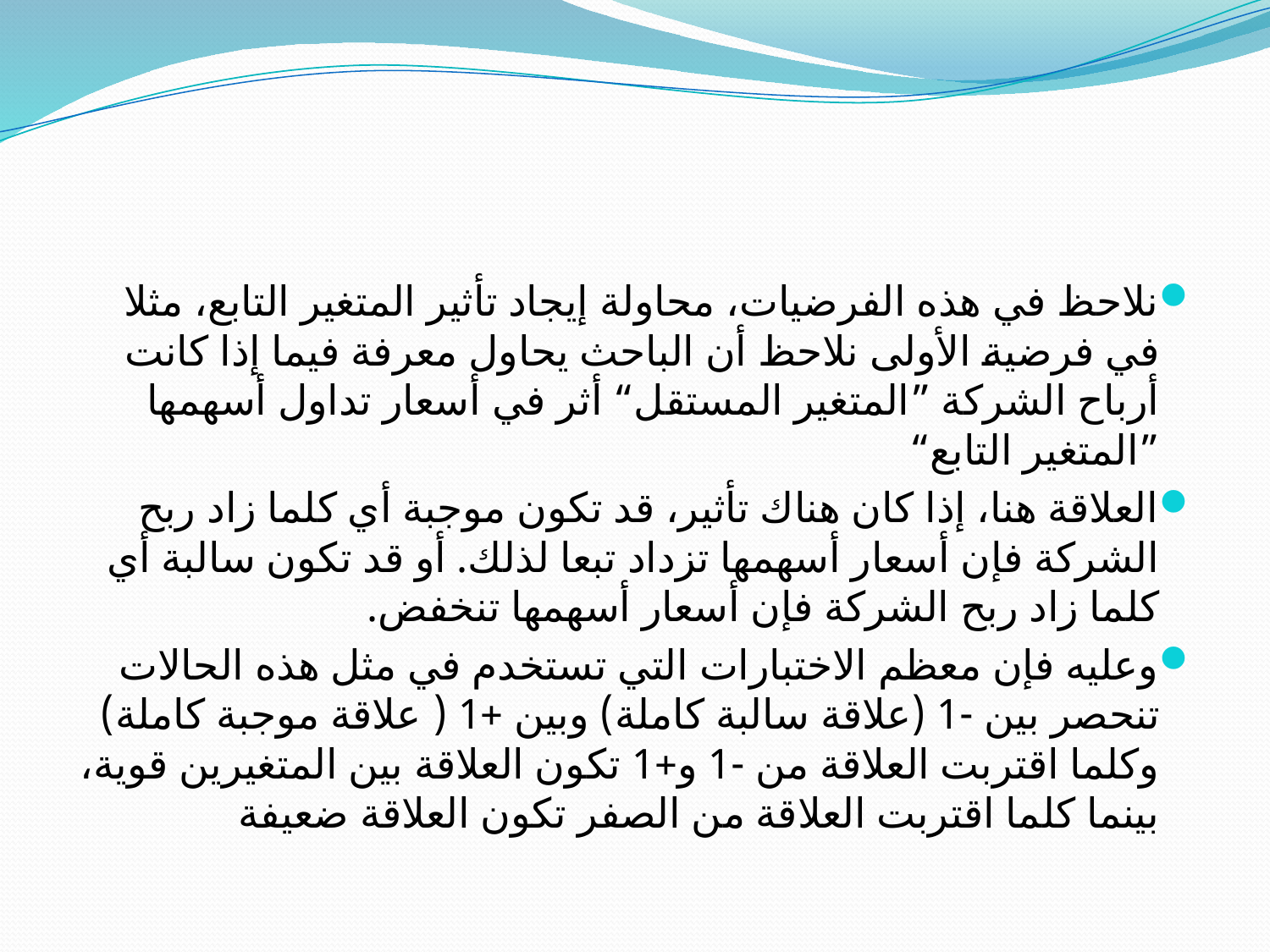

#
نلاحظ في هذه الفرضيات، محاولة إيجاد تأثير المتغير التابع، مثلا في فرضية الأولى نلاحظ أن الباحث يحاول معرفة فيما إذا كانت أرباح الشركة ”المتغير المستقل“ أثر في أسعار تداول أسهمها ”المتغير التابع“
العلاقة هنا، إذا كان هناك تأثير، قد تكون موجبة أي كلما زاد ربح الشركة فإن أسعار أسهمها تزداد تبعا لذلك. أو قد تكون سالبة أي كلما زاد ربح الشركة فإن أسعار أسهمها تنخفض.
وعليه فإن معظم الاختبارات التي تستخدم في مثل هذه الحالات تنحصر بين -1 (علاقة سالبة كاملة) وبين +1 ( علاقة موجبة كاملة) وكلما اقتربت العلاقة من -1 و+1 تكون العلاقة بين المتغيرين قوية، بينما كلما اقتربت العلاقة من الصفر تكون العلاقة ضعيفة